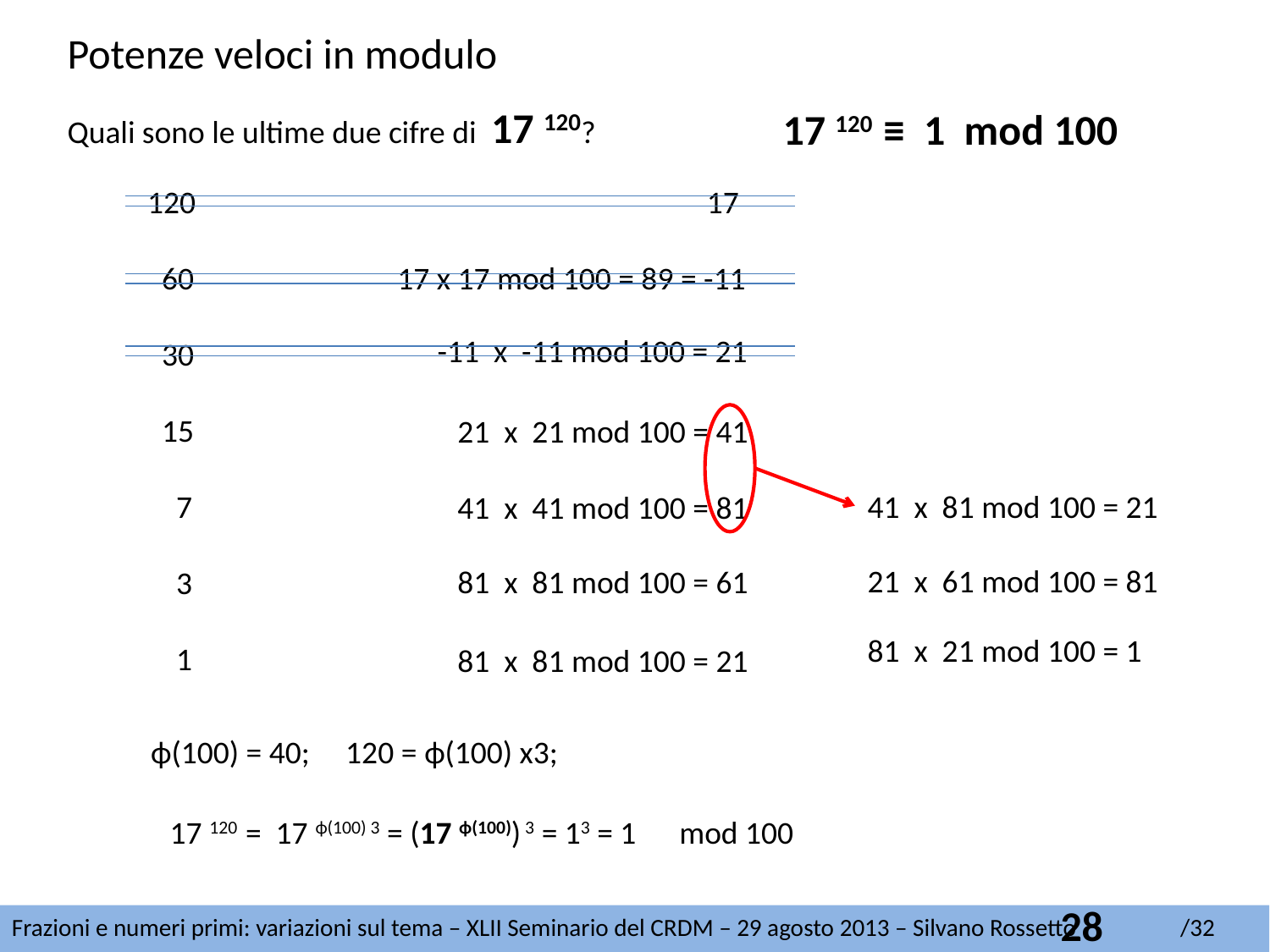

Potenze veloci in modulo
Quali sono le ultime due cifre di  17 120?
17 120  ≡  1  mod 100
120

  60

  30

  15

    7

    3

    1
                                           17

17 x 17 mod 100 = 89 = -11
-11  x  -11 mod 100 = 21
21  x  21 mod 100 = 41

41  x  81 mod 100 = 21
41  x  41 mod 100 = 81
21  x  61 mod 100 = 81
81  x  81 mod 100 = 61
81  x  21 mod 100 = 1
81  x  81 mod 100 = 21
ϕ(100) = 40;     120 = ϕ(100) x3;
17 120  =  17 ϕ(100) 3 = (17 ϕ(100)) 3 = 13 = 1      mod 100